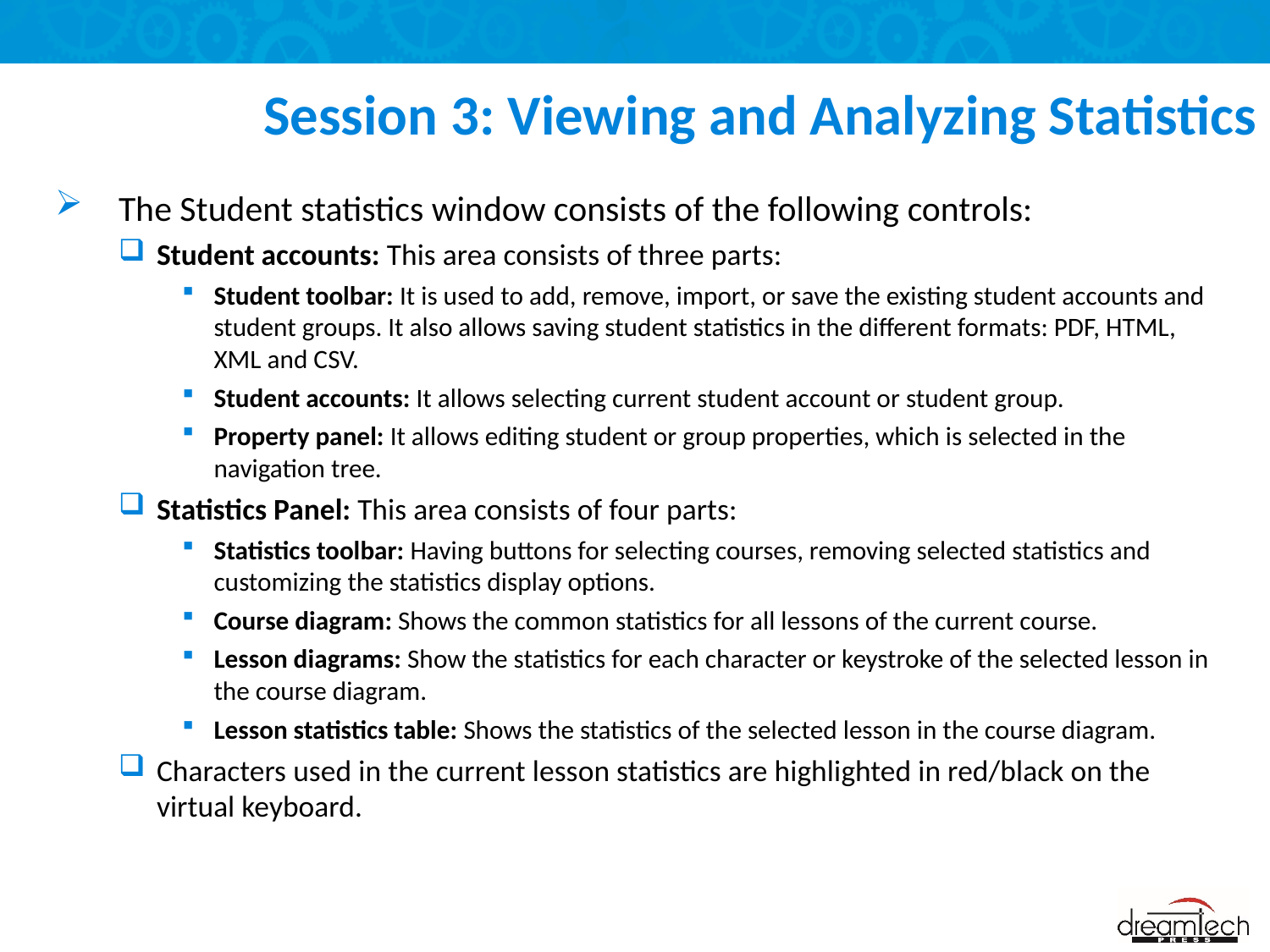

# Session 3: Viewing and Analyzing Statistics
The Student statistics window consists of the following controls:
Student accounts: This area consists of three parts:
Student toolbar: It is used to add, remove, import, or save the existing student accounts and student groups. It also allows saving student statistics in the different formats: PDF, HTML, XML and CSV.
Student accounts: It allows selecting current student account or student group.
Property panel: It allows editing student or group properties, which is selected in the navigation tree.
Statistics Panel: This area consists of four parts:
Statistics toolbar: Having buttons for selecting courses, removing selected statistics and customizing the statistics display options.
Course diagram: Shows the common statistics for all lessons of the current course.
Lesson diagrams: Show the statistics for each character or keystroke of the selected lesson in the course diagram.
Lesson statistics table: Shows the statistics of the selected lesson in the course diagram.
Characters used in the current lesson statistics are highlighted in red/black on the virtual keyboard.